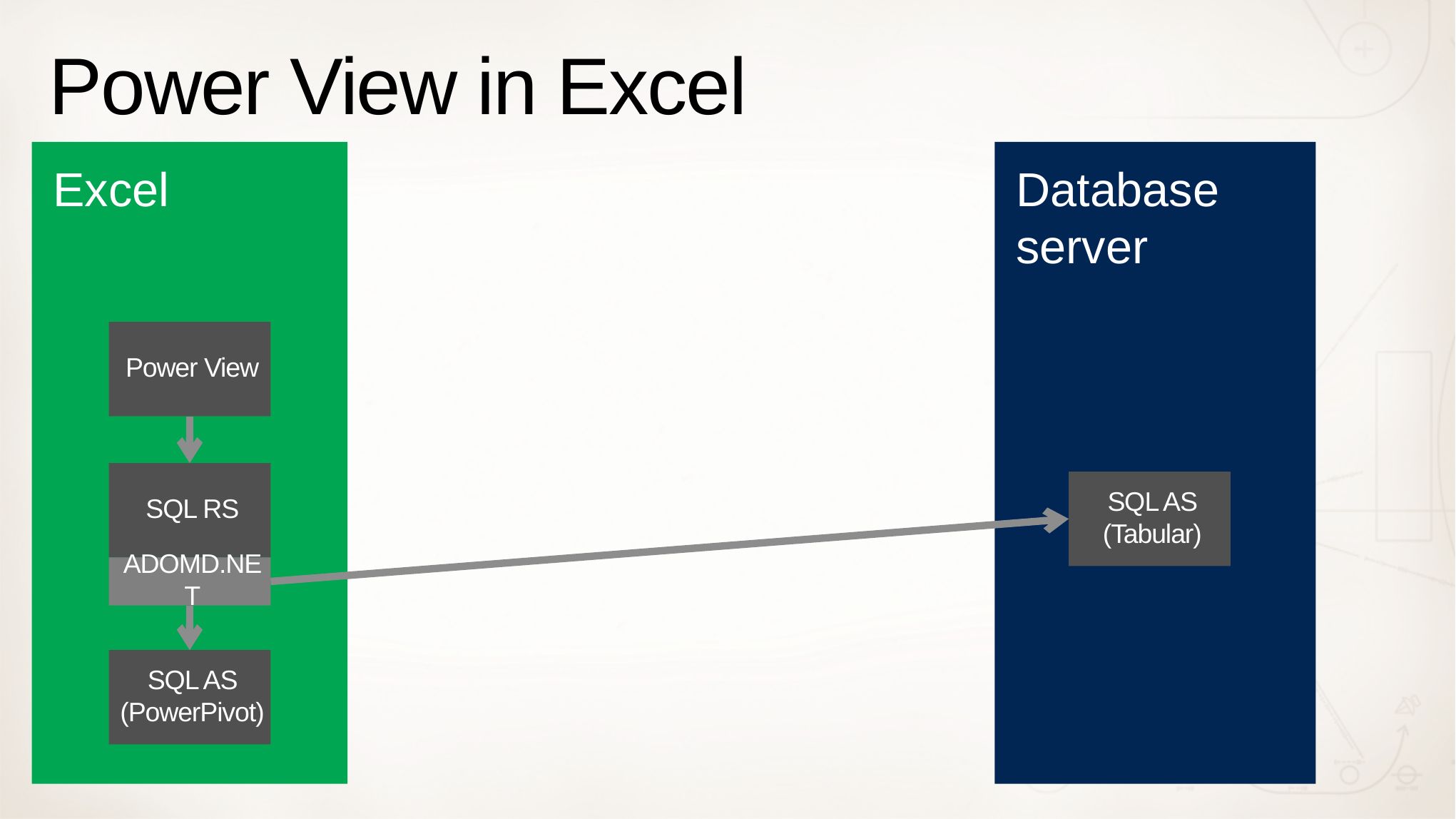

# Power View in Excel
Excel
Database server
Power View
SQL RS
SQL AS (Tabular)
ADOMD.NET
SQL AS (PowerPivot)